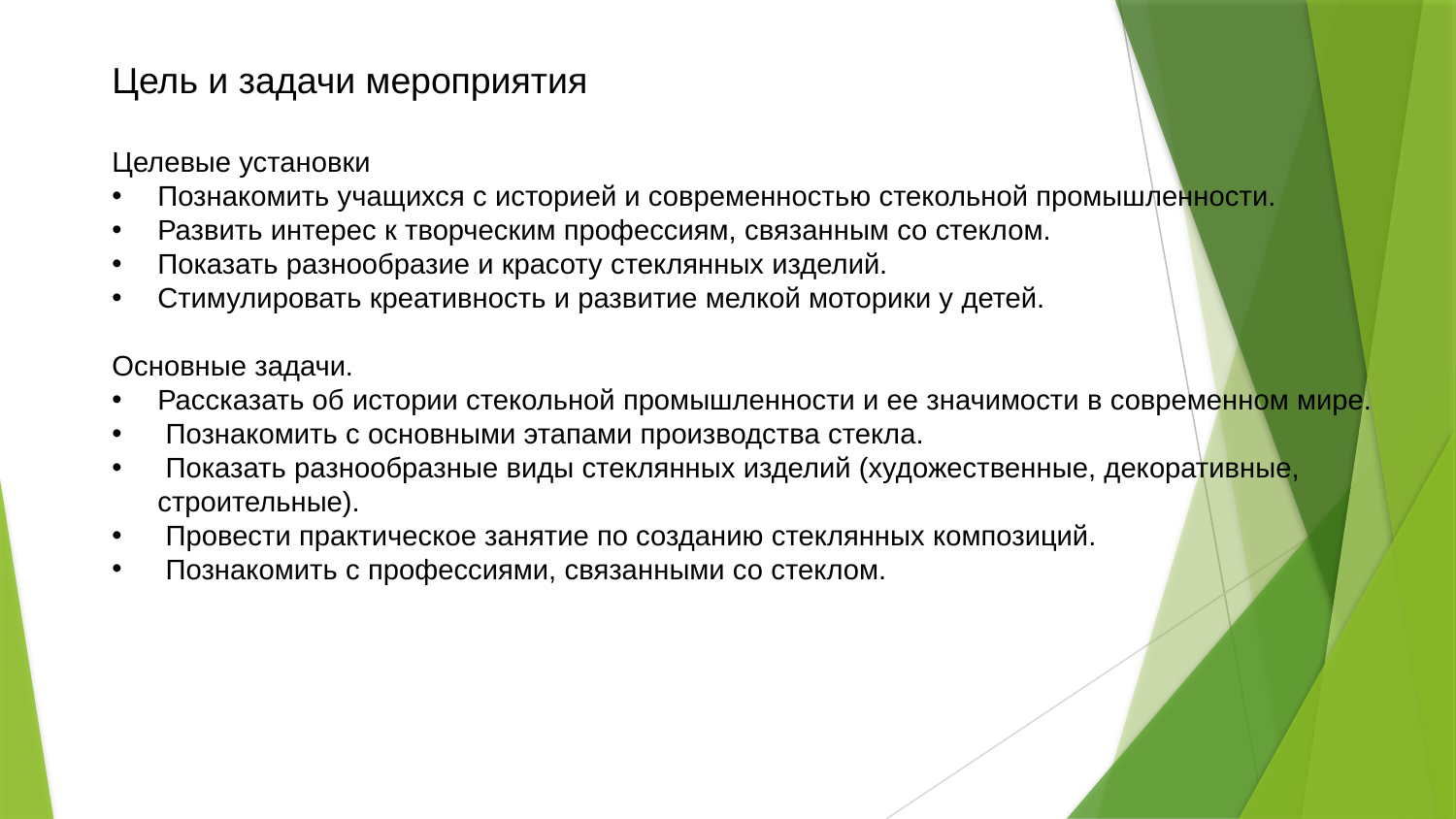

Цель и задачи мероприятия

Целевые установки
Познакомить учащихся с историей и современностью стекольной промышленности.
Развить интерес к творческим профессиям, связанным со стеклом.
Показать разнообразие и красоту стеклянных изделий.
Стимулировать креативность и развитие мелкой моторики у детей.

Основные задачи.
Рассказать об истории стекольной промышленности и ее значимости в современном мире.
 Познакомить с основными этапами производства стекла.
 Показать разнообразные виды стеклянных изделий (художественные, декоративные, строительные).
 Провести практическое занятие по созданию стеклянных композиций.
 Познакомить с профессиями, связанными со стеклом.